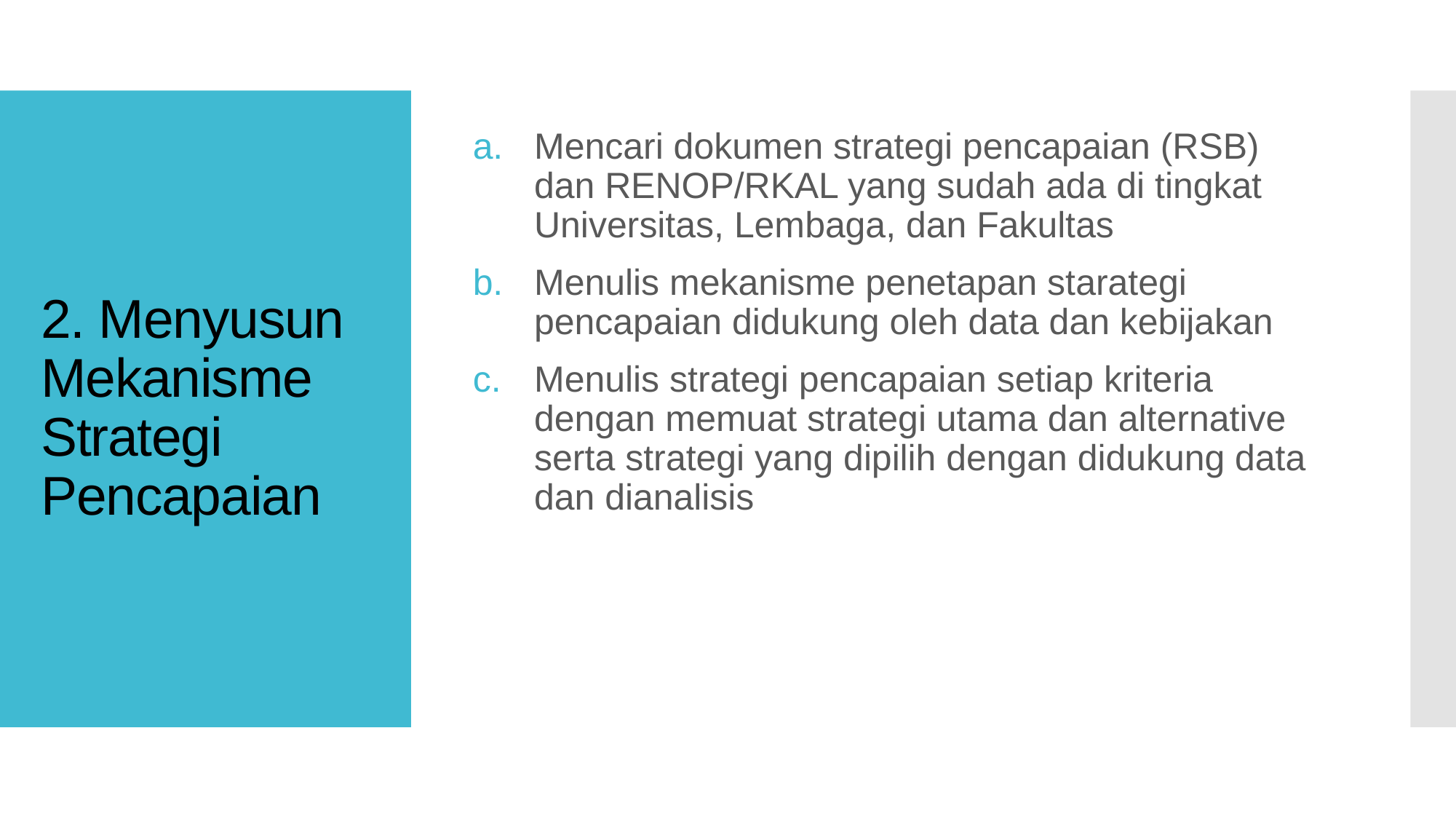

Mencari dokumen strategi pencapaian (RSB)  dan RENOP/RKAL yang sudah ada di tingkat Universitas, Lembaga, dan Fakultas
Menulis mekanisme penetapan starategi pencapaian didukung oleh data dan kebijakan
Menulis strategi pencapaian setiap kriteria dengan memuat strategi utama dan alternative serta strategi yang dipilih dengan didukung data dan dianalisis

# 2. Menyusun Mekanisme Strategi Pencapaian